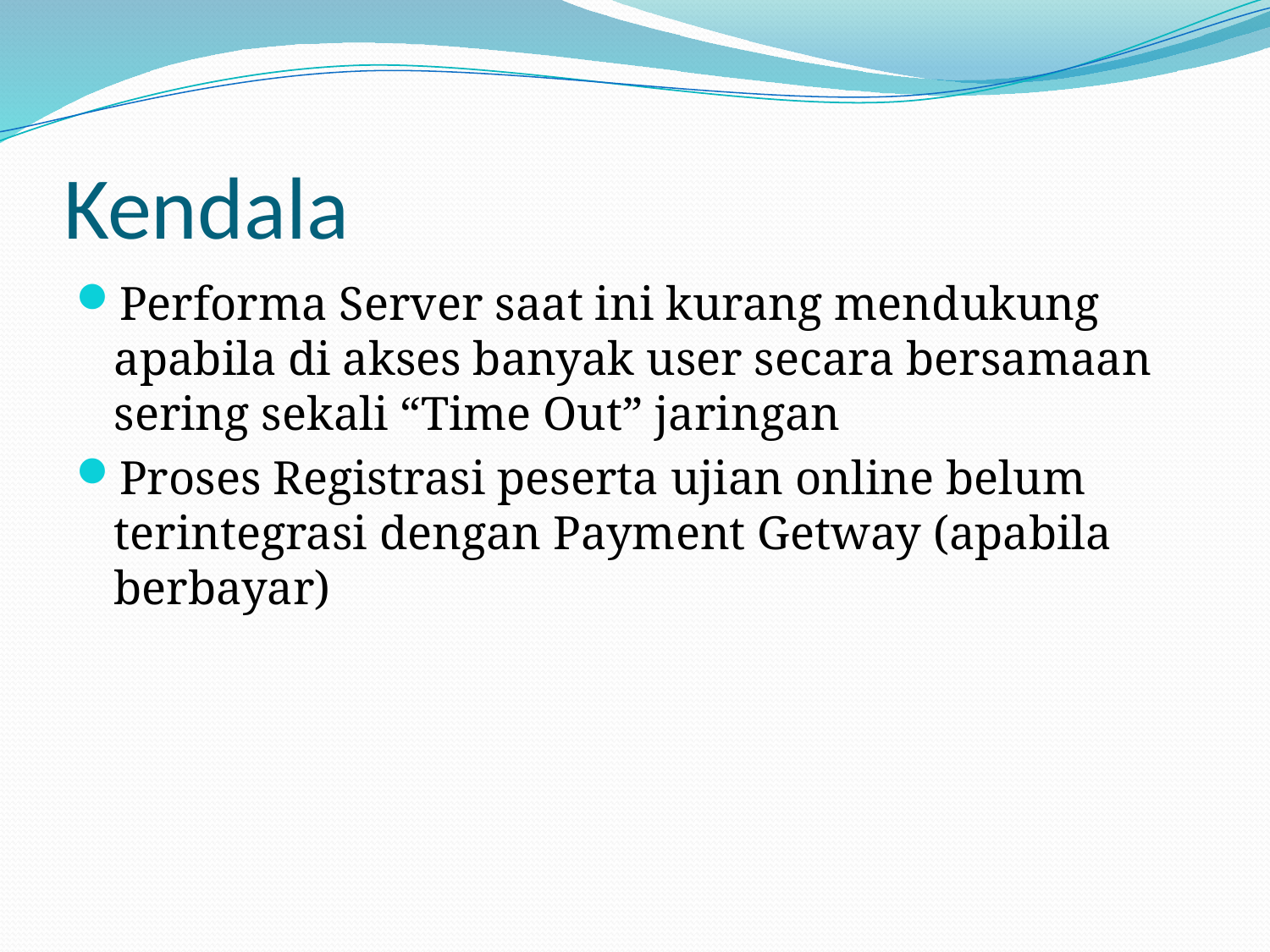

# Kendala
Performa Server saat ini kurang mendukung apabila di akses banyak user secara bersamaan sering sekali “Time Out” jaringan
Proses Registrasi peserta ujian online belum terintegrasi dengan Payment Getway (apabila berbayar)